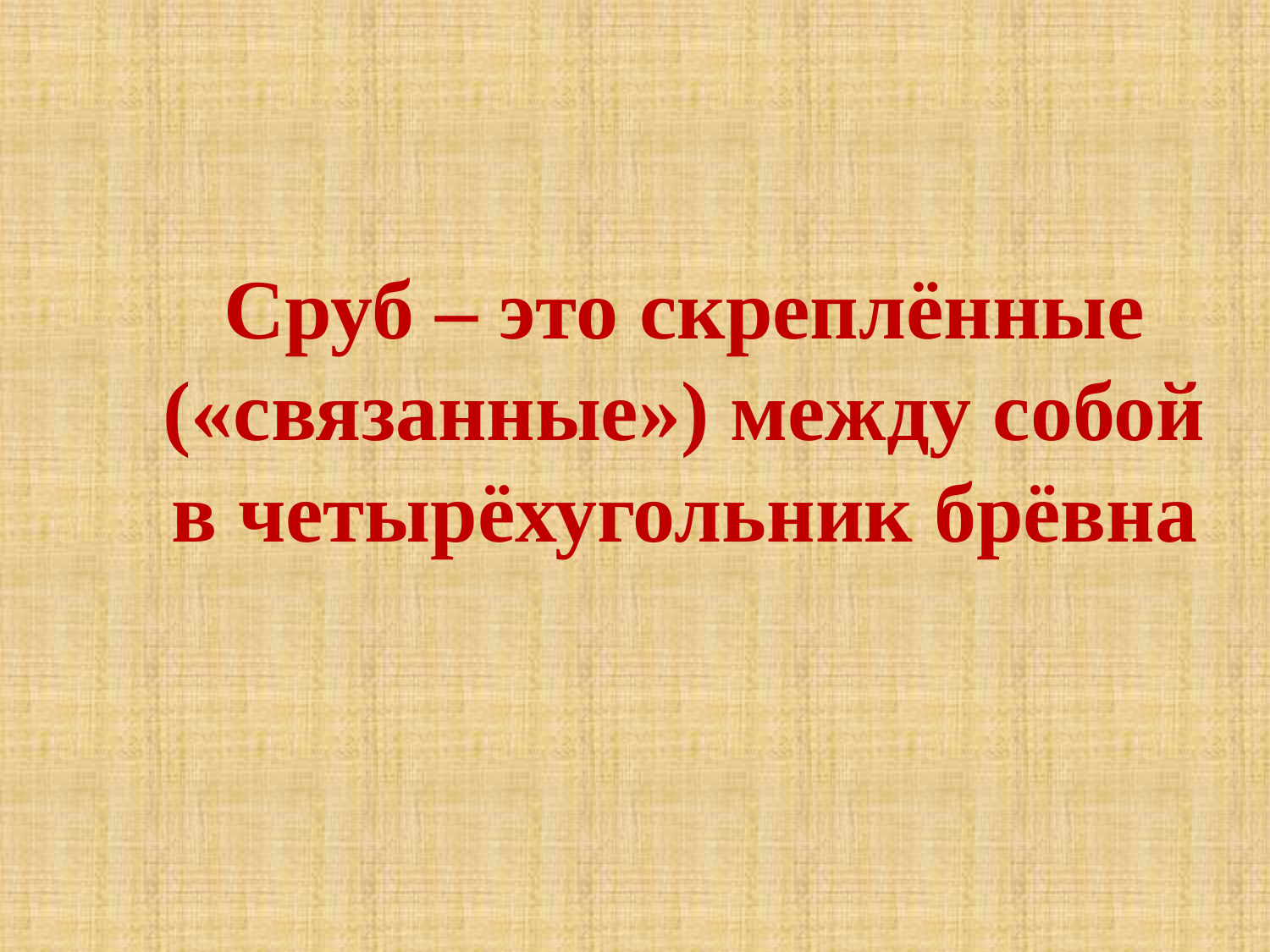

Сруб – это скреплённые («связанные») между собой в четырёхугольник брёвна